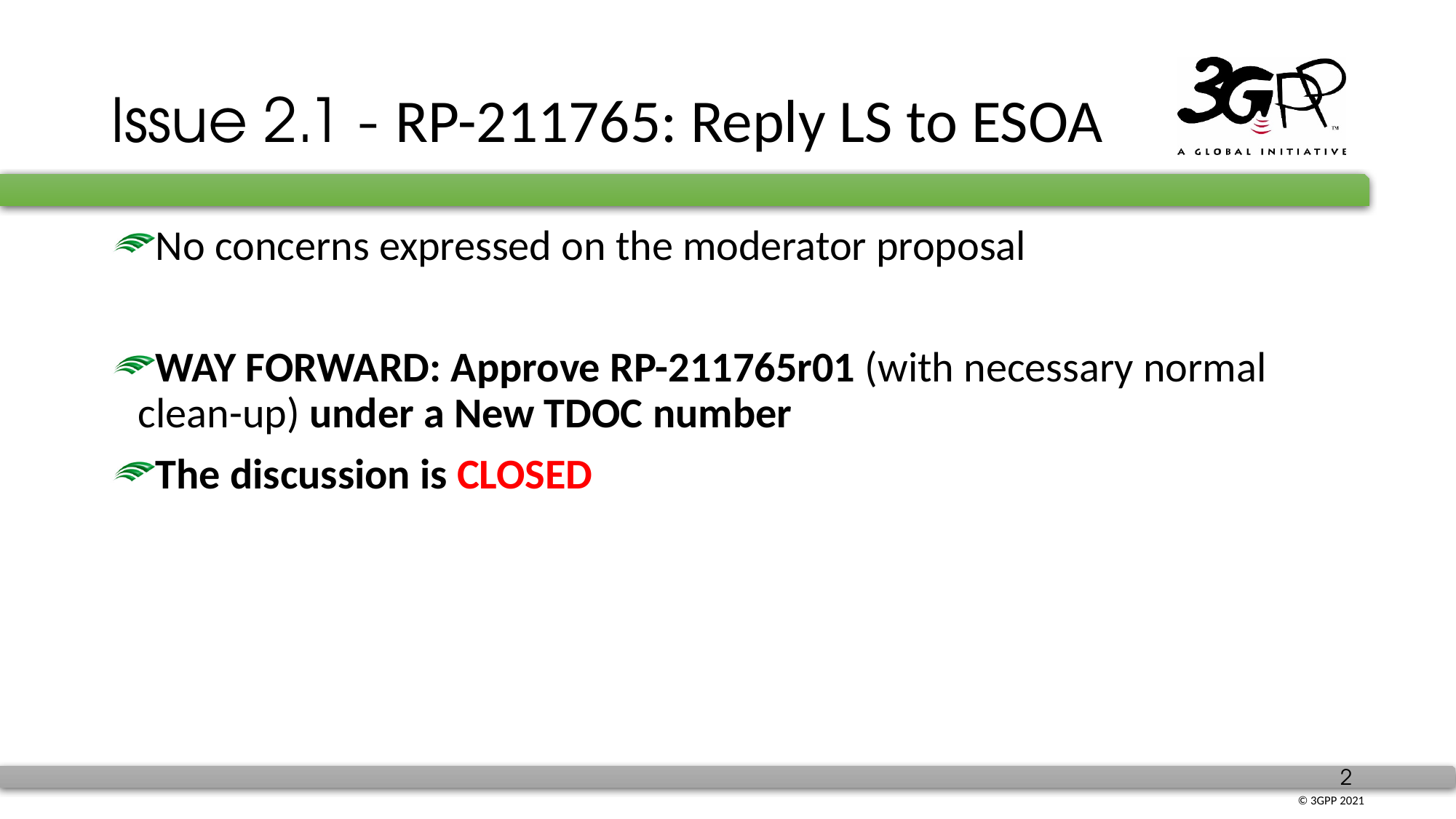

# Issue 2.1 - RP-211765: Reply LS to ESOA
No concerns expressed on the moderator proposal

WAY FORWARD: Approve RP-211765r01 (with necessary normal clean-up) under a New TDOC number
The discussion is CLOSED